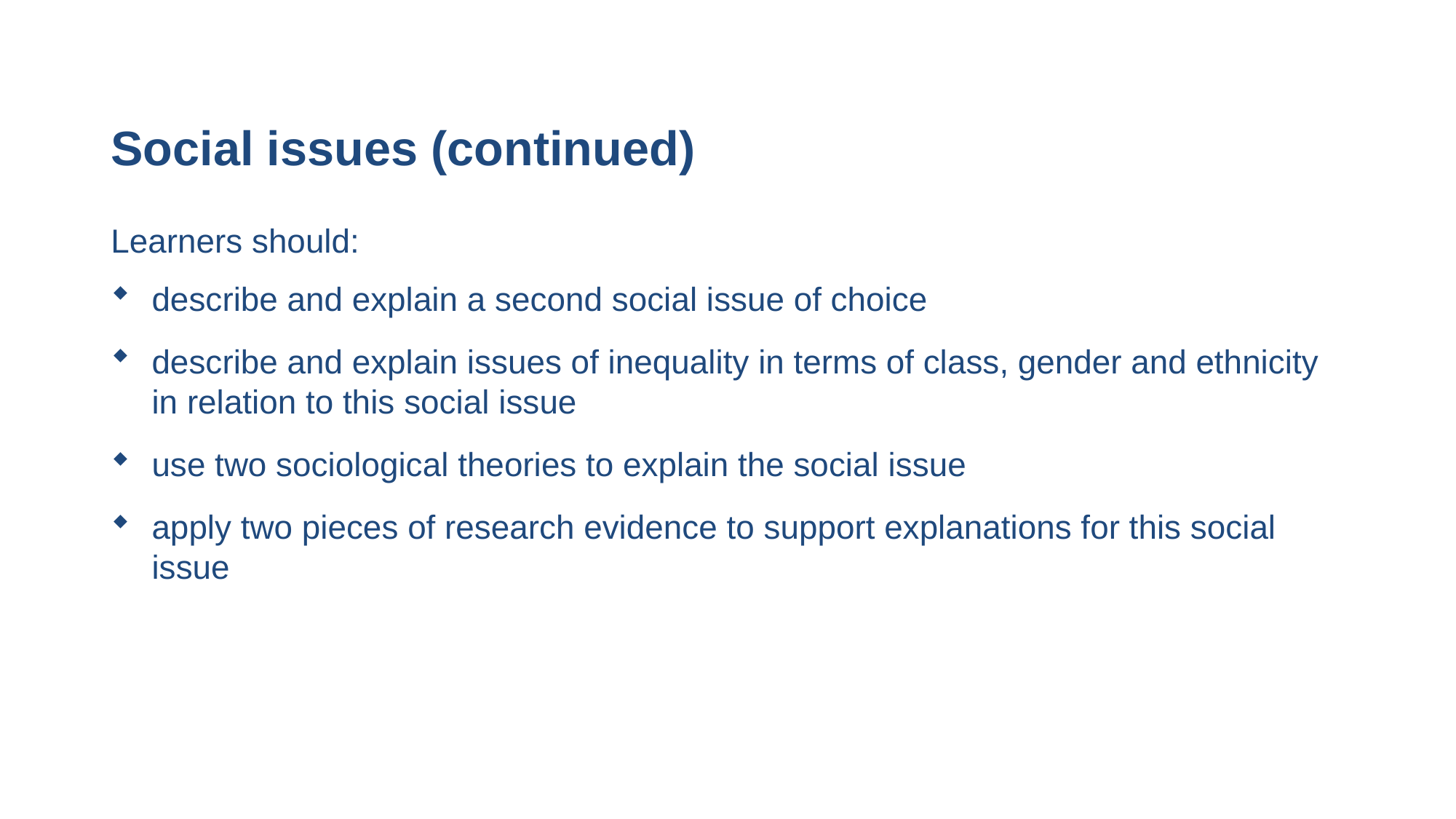

# Social issues (continued)
Learners should:
describe and explain a second social issue of choice
describe and explain issues of inequality in terms of class, gender and ethnicity in relation to this social issue
use two sociological theories to explain the social issue
apply two pieces of research evidence to support explanations for this social issue